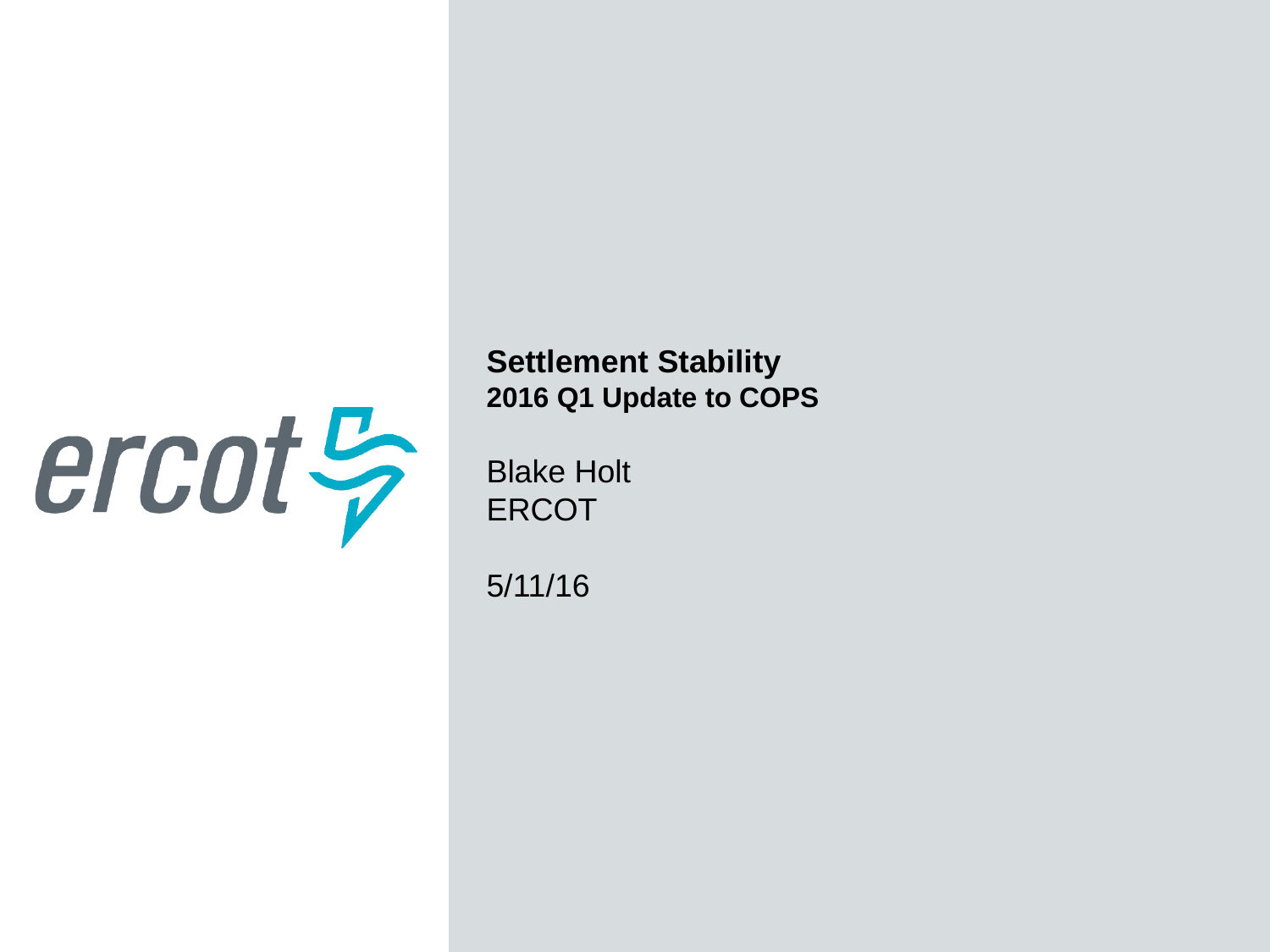

Settlement Stability
2016 Q1 Update to COPS

Blake Holt
ERCOT

5/11/16